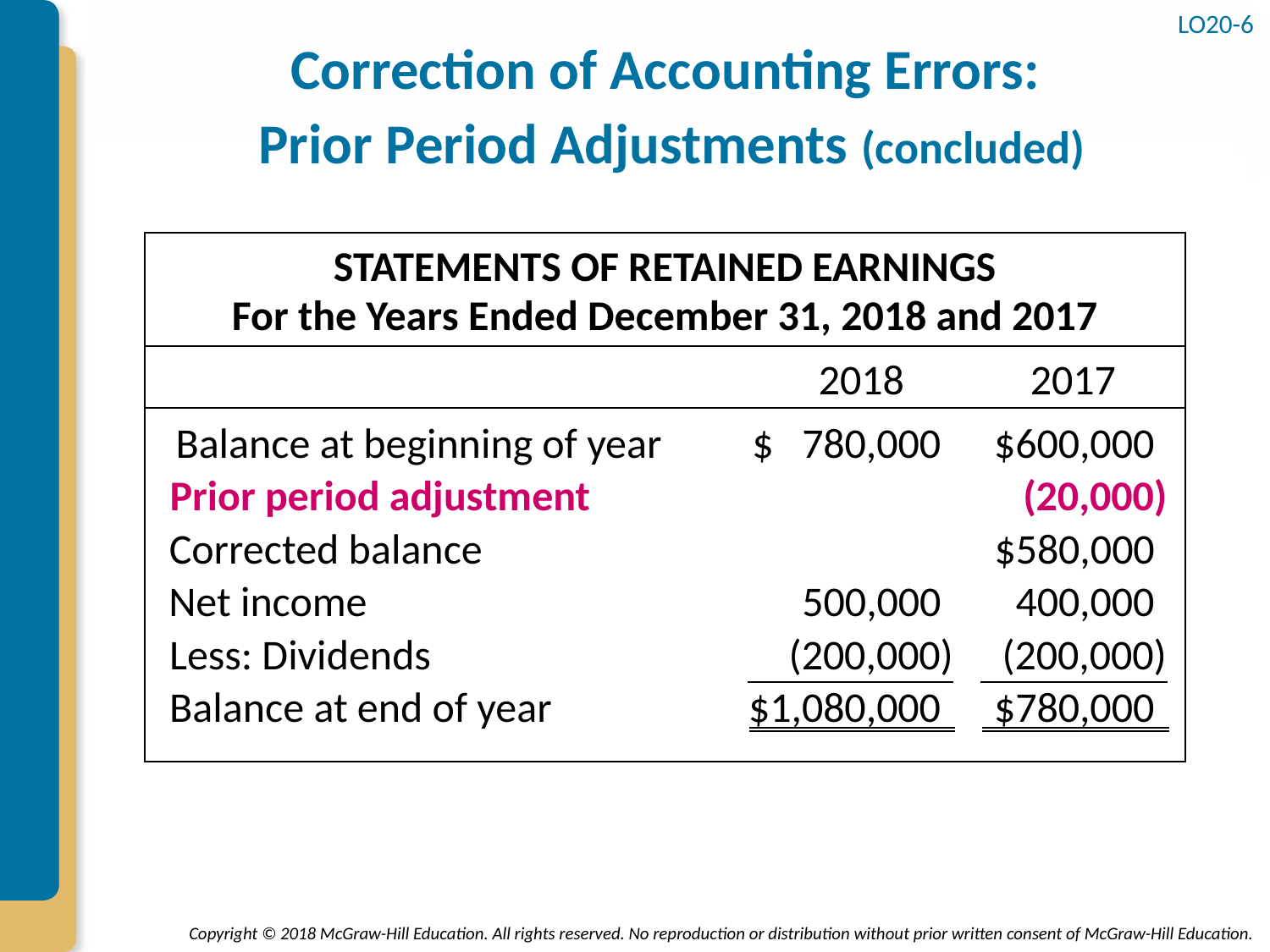

LO20-6
# Correction of Accounting Errors: Prior Period Adjustments (concluded)

STATEMENTS OF RETAINED EARNINGS
For the Years Ended December 31, 2018 and 2017
2018
2017
Balance at beginning of year
$   780,000
$600,000
Prior period adjustment
(20,000)
Corrected balance
$580,000
Net income
500,000
400,000
Less: Dividends
(200,000)
(200,000)
Balance at end of year
$1,080,000
$780,000